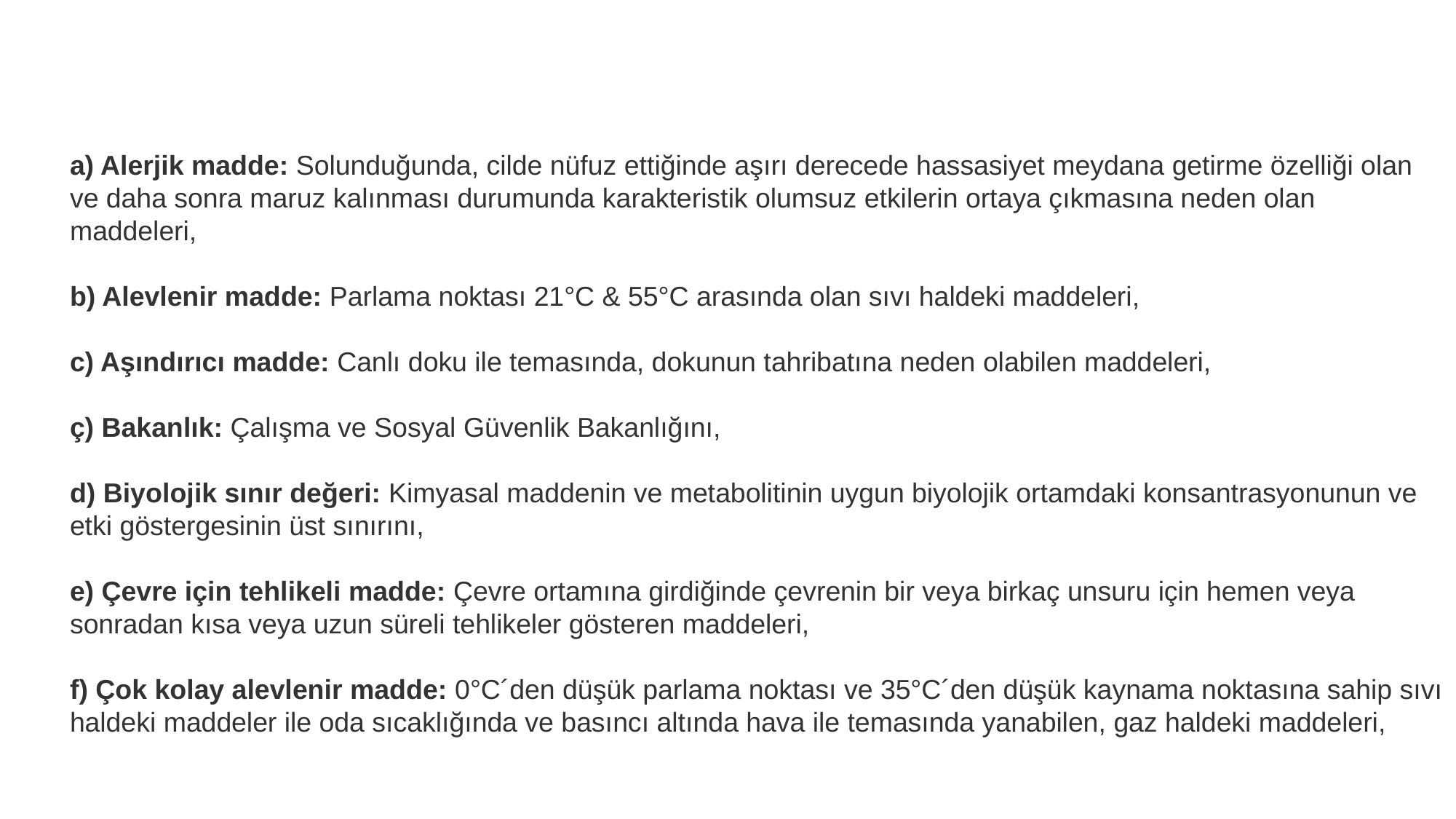

a) Alerjik madde: Solunduğunda, cilde nüfuz ettiğinde aşırı derecede hassasiyet meydana getirme özelliği olan ve daha sonra maruz kalınması durumunda karakteristik olumsuz etkilerin ortaya çıkmasına neden olan maddeleri,
b) Alevlenir madde: Parlama noktası 21°C & 55°C arasında olan sıvı haldeki maddeleri,
c) Aşındırıcı madde: Canlı doku ile temasında, dokunun tahribatına neden olabilen maddeleri,
ç) Bakanlık: Çalışma ve Sosyal Güvenlik Bakanlığını,
d) Biyolojik sınır değeri: Kimyasal maddenin ve metabolitinin uygun biyolojik ortamdaki konsantrasyonunun ve etki göstergesinin üst sınırını,
e) Çevre için tehlikeli madde: Çevre ortamına girdiğinde çevrenin bir veya birkaç unsuru için hemen veya sonradan kısa veya uzun süreli tehlikeler gösteren maddeleri,
f) Çok kolay alevlenir madde: 0°C´den düşük parlama noktası ve 35°C´den düşük kaynama noktasına sahip sıvı haldeki maddeler ile oda sıcaklığında ve basıncı altında hava ile temasında yanabilen, gaz haldeki maddeleri,